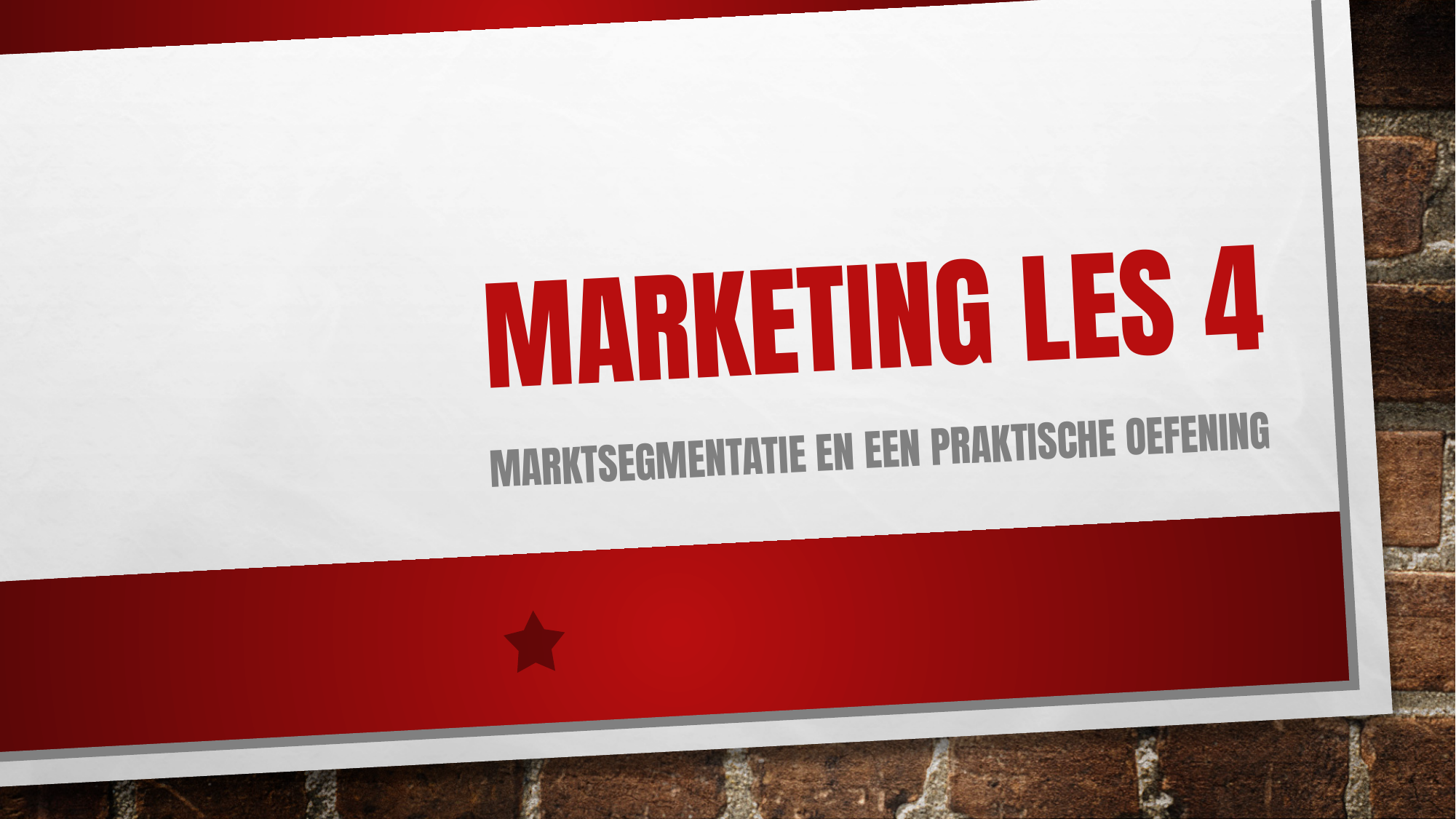

# Marketing les 4
Marktsegmentatie en een praktische oefening